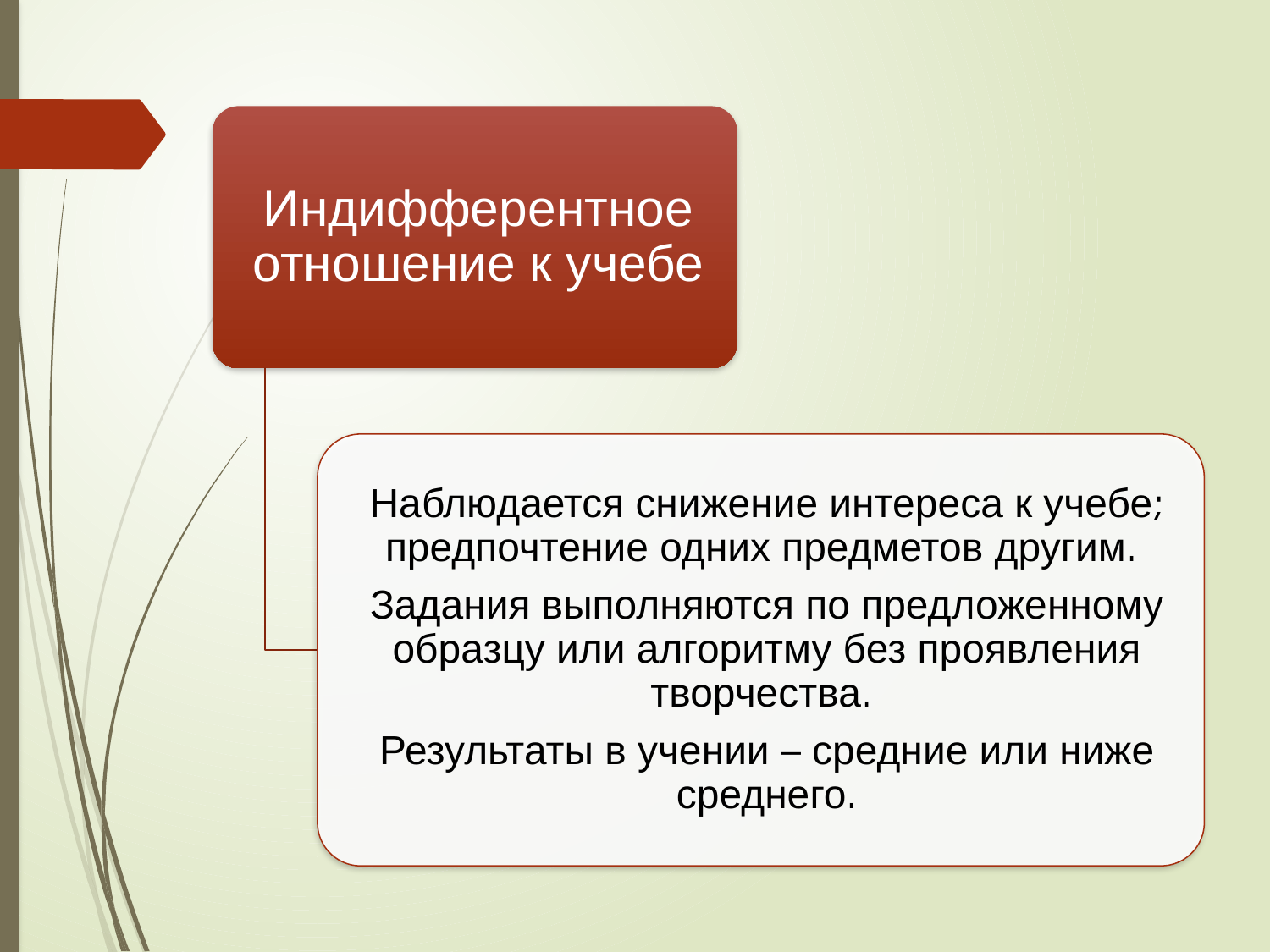

Индифферентное отношение к учебе
Наблюдается снижение интереса к учебе; предпочтение одних предметов другим.
Задания выполняются по предложенному образцу или алгоритму без проявления творчества.
Результаты в учении – средние или ниже среднего.